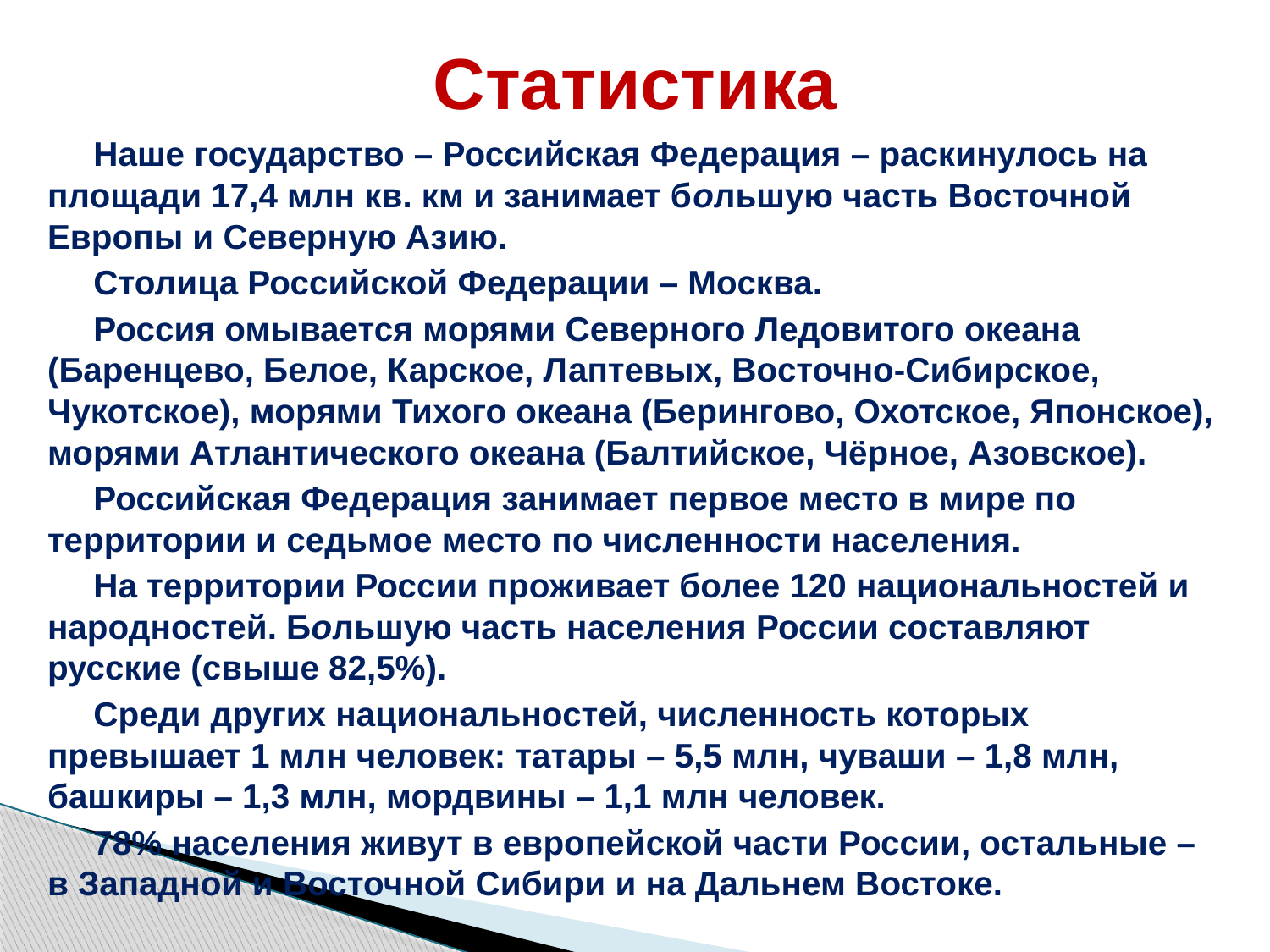

# Статистика
Наше государство – Российская Федерация – раскинулось на площади 17,4 млн кв. км и занимает большую часть Восточной Европы и Северную Азию.
Столица Российской Федерации – Москва.
Россия омывается морями Северного Ледовитого океана (Баренцево, Белое, Карское, Лаптевых, Восточно-Сибирское, Чукотское), морями Тихого океана (Берингово, Охотское, Японское), морями Атлантического океана (Балтийское, Чёрное, Азовское).
Российская Федерация занимает первое место в мире по территории и седьмое место по численности населения.
На территории России проживает более 120 национальностей и народностей. Большую часть населения России составляют русские (свыше 82,5%).
Среди других национальностей, численность которых превышает 1 млн человек: татары – 5,5 млн, чуваши – 1,8 млн, башкиры – 1,3 млн, мордвины – 1,1 млн человек.
78% населения живут в европейской части России, остальные – в Западной и Восточной Сибири и на Дальнем Востоке.